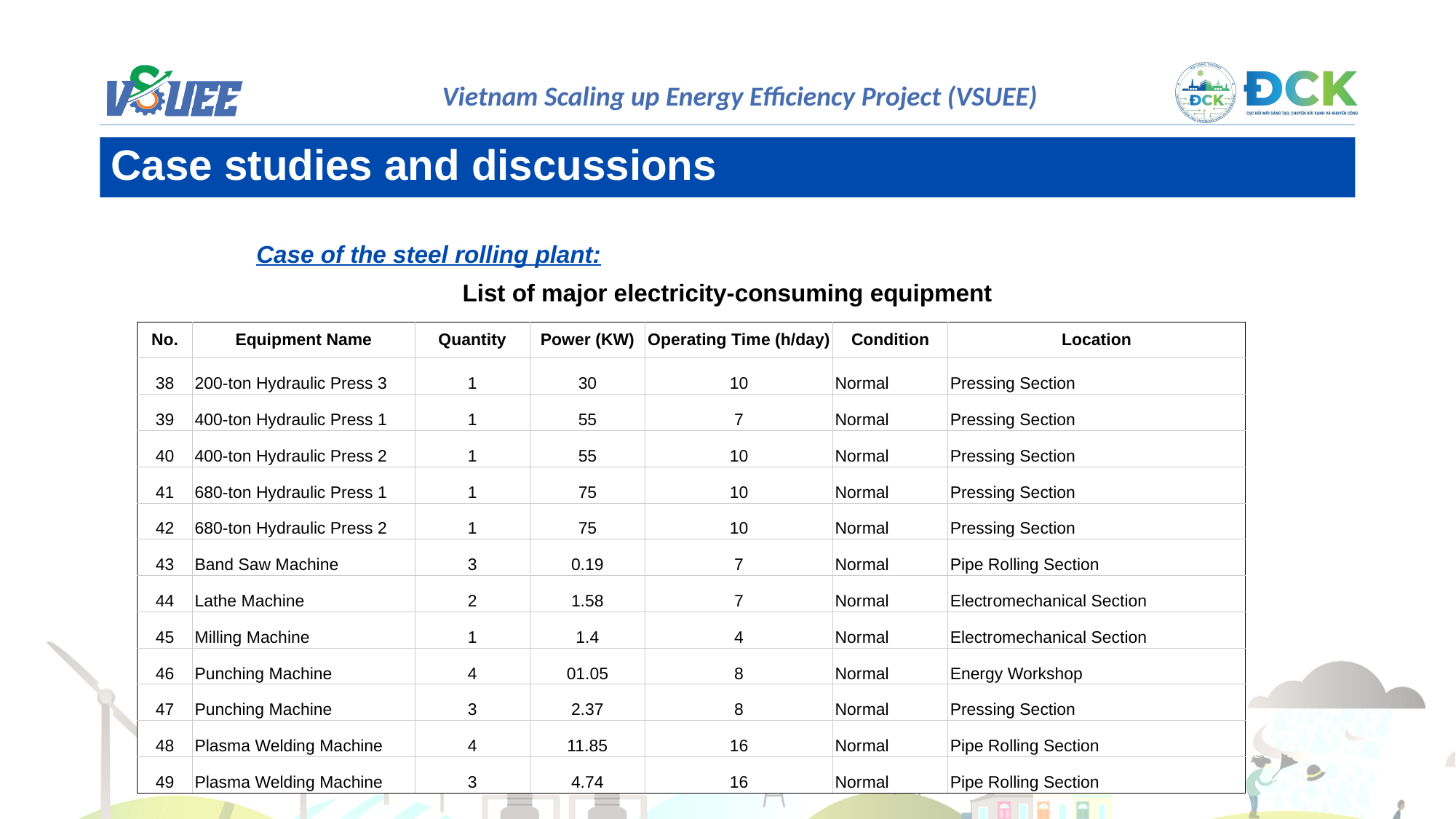

Case studies and discussions
Case of the steel rolling plant:
List of major electricity-consuming equipment
| No. | Equipment Name | Quantity | Power (KW) | Operating Time (h/day) | Condition | Location |
| --- | --- | --- | --- | --- | --- | --- |
| 38 | 200-ton Hydraulic Press 3 | 1 | 30 | 10 | Normal | Pressing Section |
| 39 | 400-ton Hydraulic Press 1 | 1 | 55 | 7 | Normal | Pressing Section |
| 40 | 400-ton Hydraulic Press 2 | 1 | 55 | 10 | Normal | Pressing Section |
| 41 | 680-ton Hydraulic Press 1 | 1 | 75 | 10 | Normal | Pressing Section |
| 42 | 680-ton Hydraulic Press 2 | 1 | 75 | 10 | Normal | Pressing Section |
| 43 | Band Saw Machine | 3 | 0.19 | 7 | Normal | Pipe Rolling Section |
| 44 | Lathe Machine | 2 | 1.58 | 7 | Normal | Electromechanical Section |
| 45 | Milling Machine | 1 | 1.4 | 4 | Normal | Electromechanical Section |
| 46 | Punching Machine | 4 | 01.05 | 8 | Normal | Energy Workshop |
| 47 | Punching Machine | 3 | 2.37 | 8 | Normal | Pressing Section |
| 48 | Plasma Welding Machine | 4 | 11.85 | 16 | Normal | Pipe Rolling Section |
| 49 | Plasma Welding Machine | 3 | 4.74 | 16 | Normal | Pipe Rolling Section |